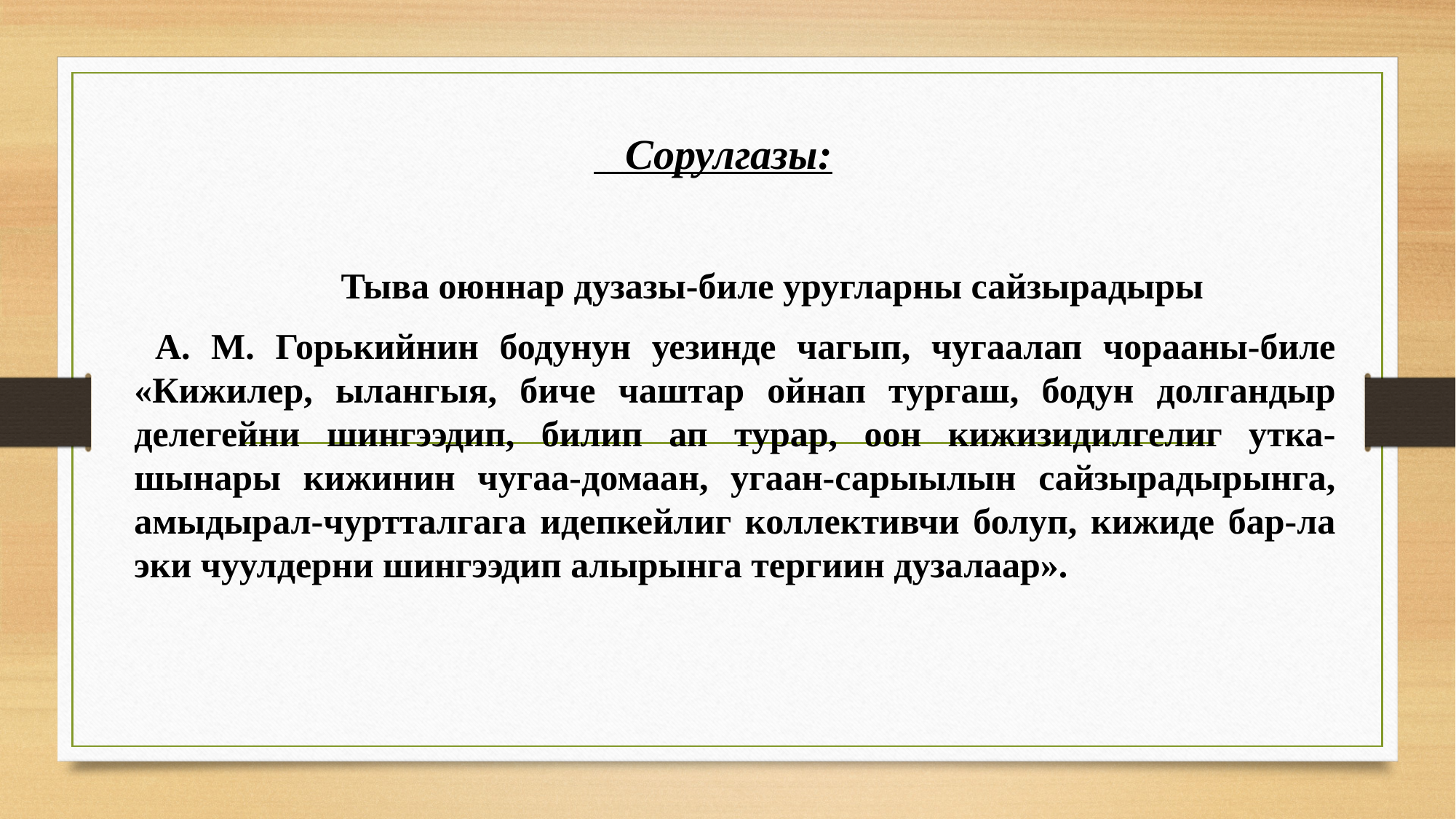

# Сорулгазы:

         Тыва оюннар дузазы-биле уругларны сайзырадыры
 А. М. Горькийнин бодунун уезинде чагып, чугаалап чорааны-биле «Кижилер, ылангыя, биче чаштар ойнап тургаш, бодун долгандыр делегейни шингээдип, билип ап турар, оон кижизидилгелиг утка-шынары кижинин чугаа-домаан, угаан-сарыылын сайзырадырынга, амыдырал-чуртталгага идепкейлиг коллективчи болуп, кижиде бар-ла эки чуулдерни шингээдип алырынга тергиин дузалаар».